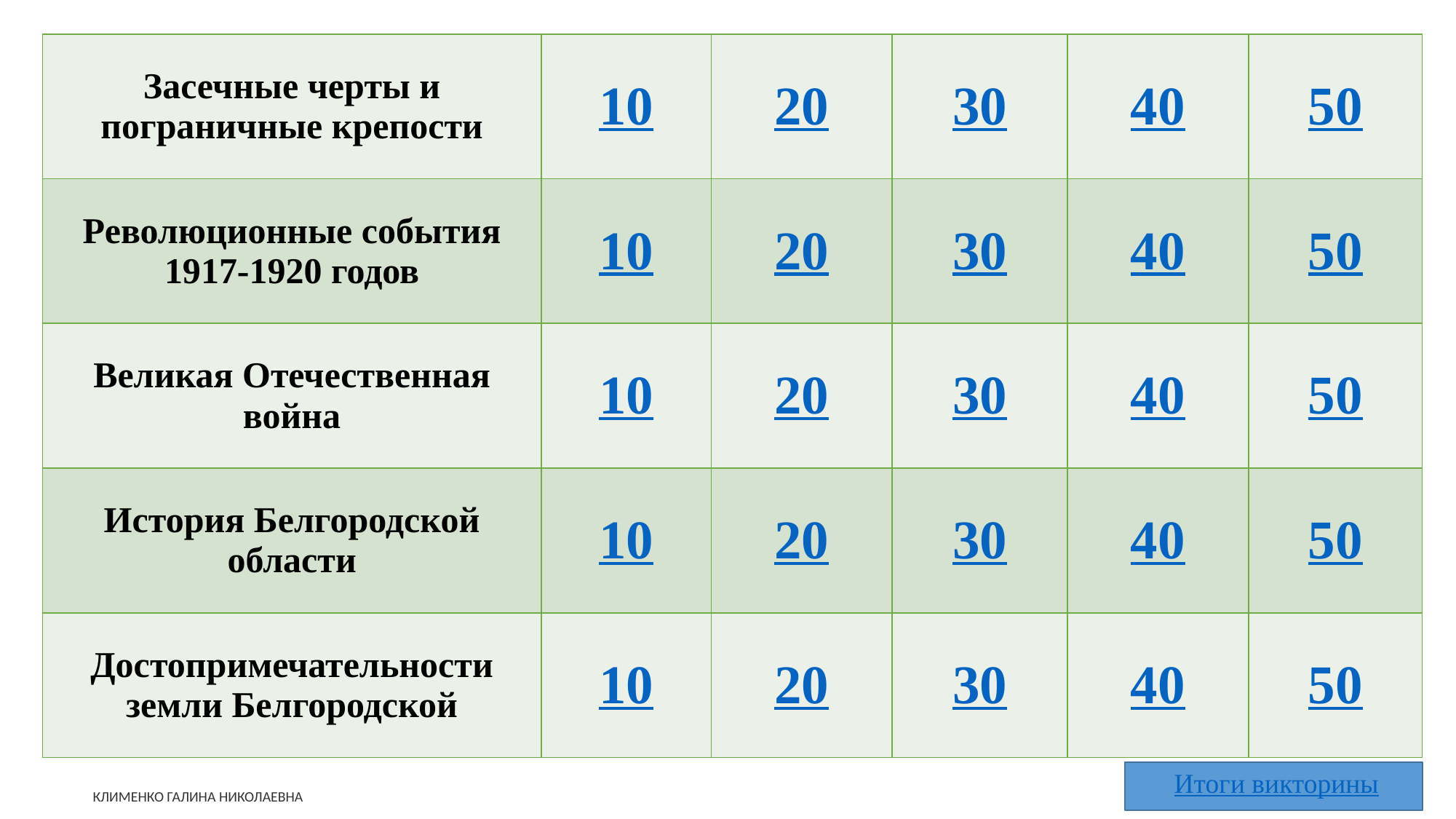

| Засечные черты и пограничные крепости | 10 | 20 | 30 | 40 | 50 |
| --- | --- | --- | --- | --- | --- |
| Революционные события 1917-1920 годов | 10 | 20 | 30 | 40 | 50 |
| Великая Отечественная война | 10 | 20 | 30 | 40 | 50 |
| История Белгородской области | 10 | 20 | 30 | 40 | 50 |
| Достопримечательности земли Белгородской | 10 | 20 | 30 | 40 | 50 |
Итоги викторины

Клименко Галина Николаевна